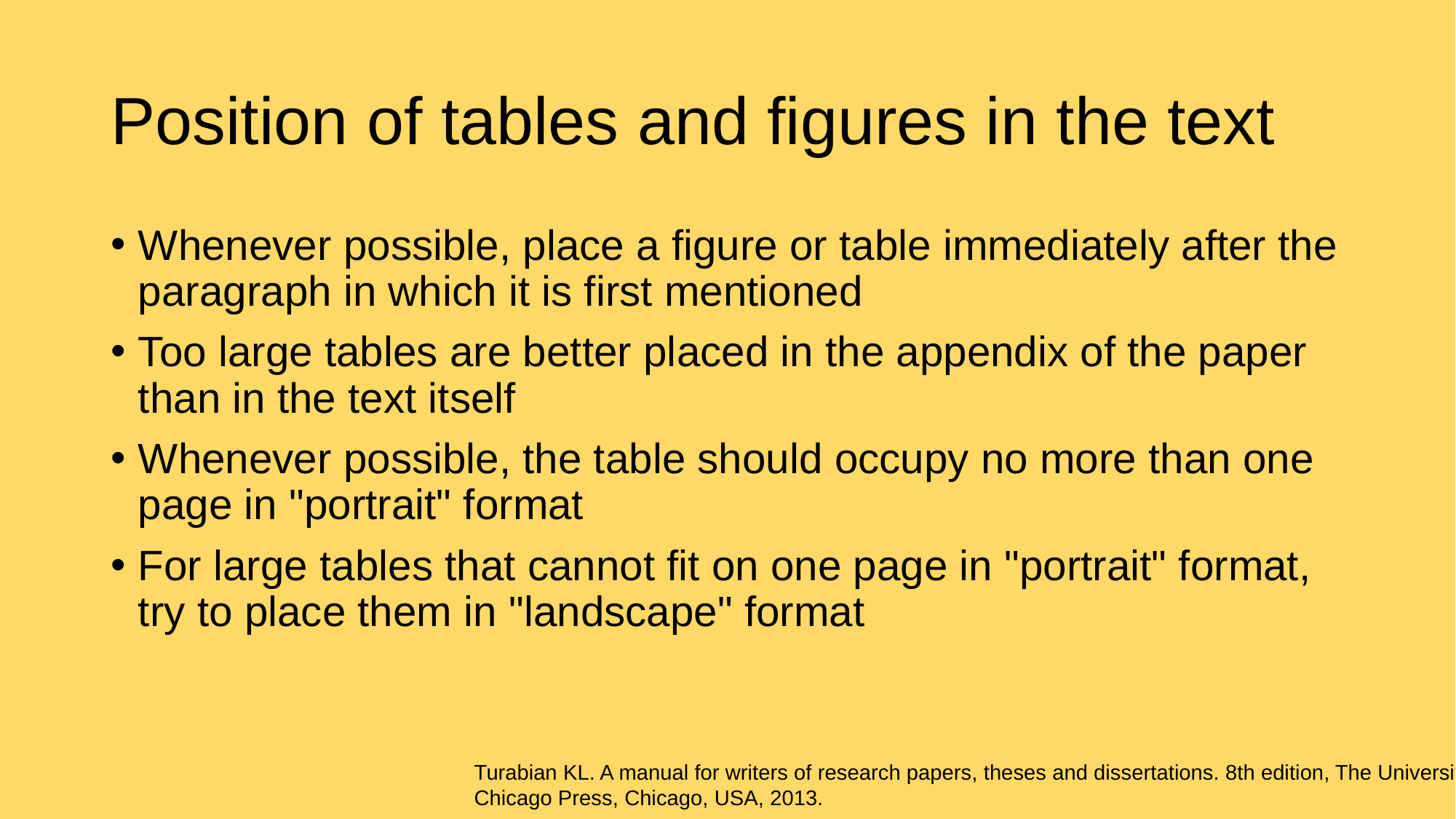

# Position of tables and figures in the text
Whenever possible, place a figure or table immediately after the paragraph in which it is first mentioned
Too large tables are better placed in the appendix of the paper than in the text itself
Whenever possible, the table should occupy no more than one page in "portrait" format
For large tables that cannot fit on one page in "portrait" format, try to place them in "landscape" format
Turabian KL. A manual for writers of research papers, theses and dissertations. 8th edition, The University of
Chicago Press, Chicago, USA, 2013.